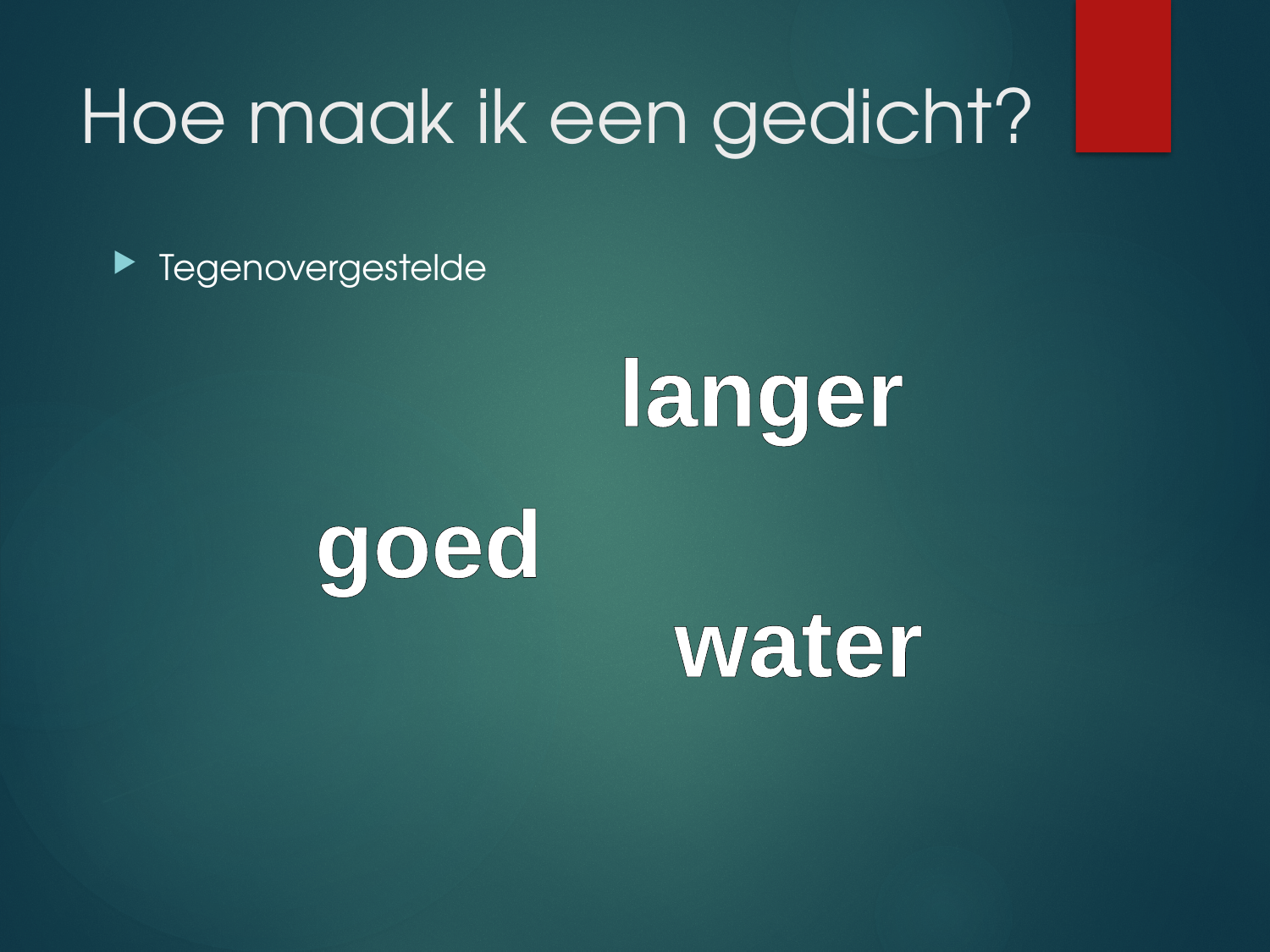

# Hoe maak ik een gedicht?

Tegenovergestelde

langer
goed
water